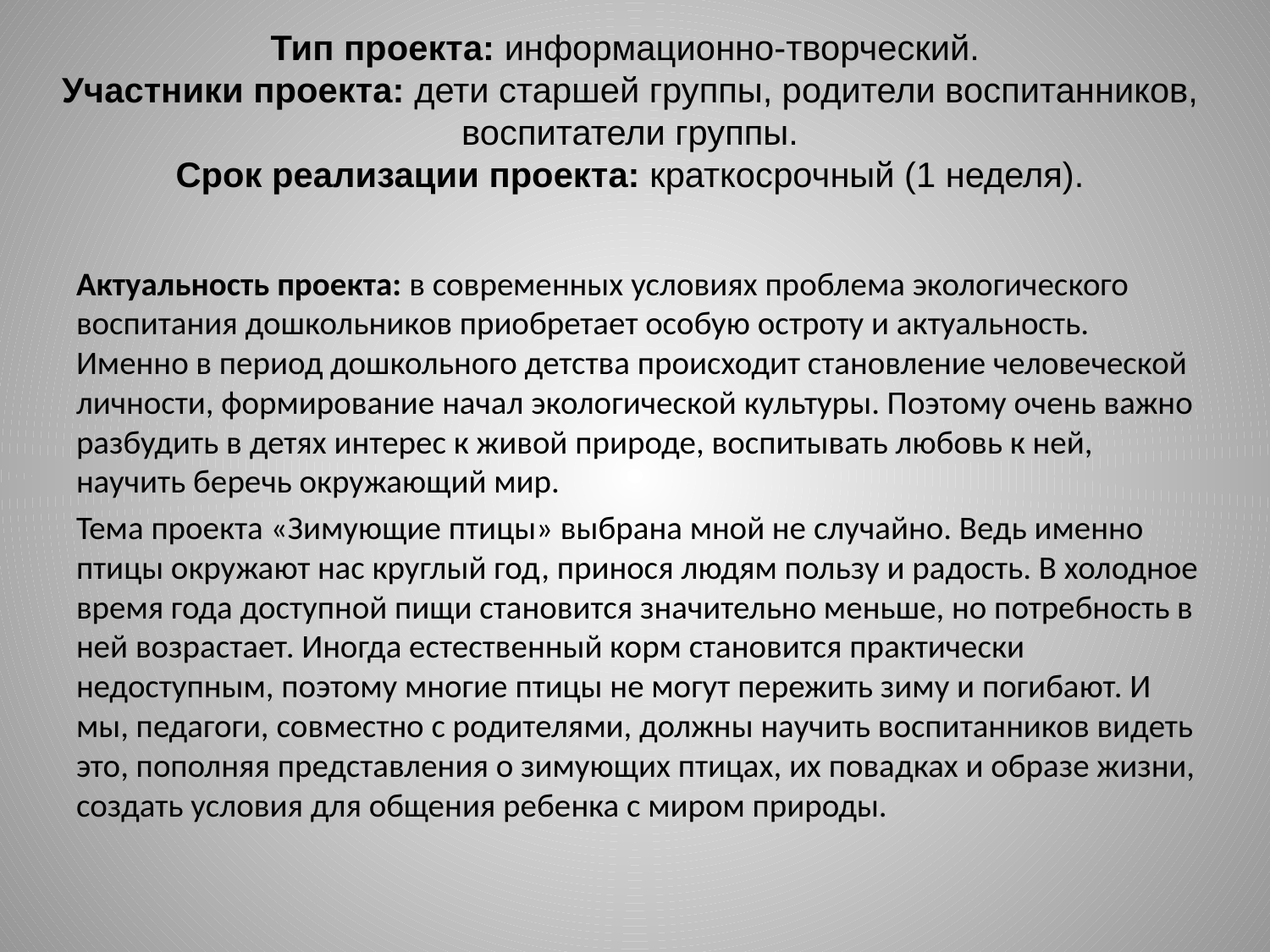

# Тип проекта: информационно-творческий.  Участники проекта: дети старшей группы, родители воспитанников, воспитатели группы. Срок реализации проекта: краткосрочный (1 неделя).
Актуальность проекта: в современных условиях проблема экологического воспитания дошкольников приобретает особую остроту и актуальность. Именно в период дошкольного детства происходит становление человеческой личности, формирование начал экологической культуры. Поэтому очень важно разбудить в детях интерес к живой природе, воспитывать любовь к ней, научить беречь окружающий мир.
Тема проекта «Зимующие птицы» выбрана мной не случайно. Ведь именно птицы окружают нас круглый год, принося людям пользу и радость. В холодное время года доступной пищи становится значительно меньше, но потребность в ней возрастает. Иногда естественный корм становится практически недоступным, поэтому многие птицы не могут пережить зиму и погибают. И мы, педагоги, совместно с родителями, должны научить воспитанников видеть это, пополняя представления о зимующих птицах, их повадках и образе жизни, создать условия для общения ребенка с миром природы.